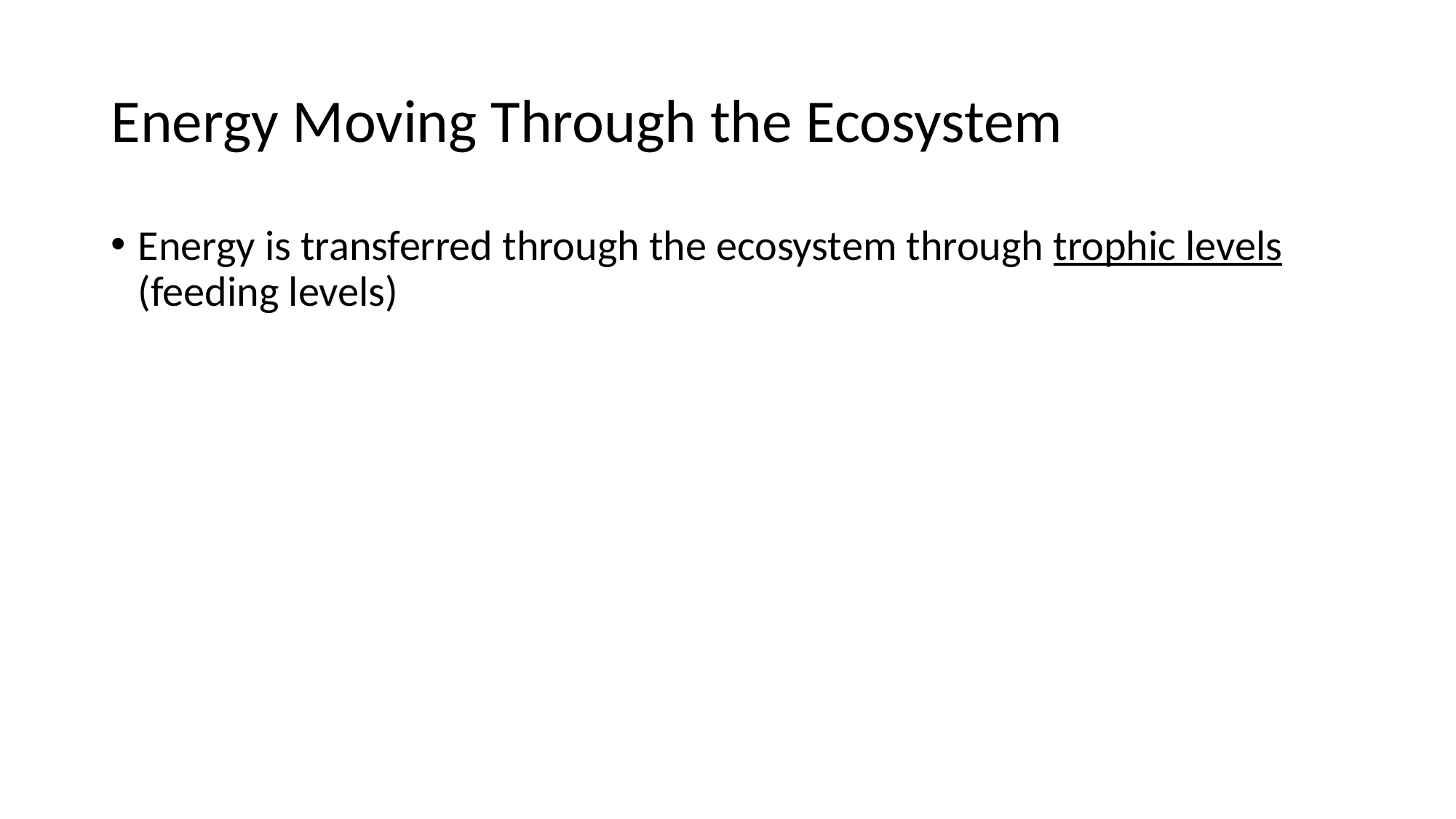

# Energy Moving Through the Ecosystem
Energy is transferred through the ecosystem through trophic levels (feeding levels)